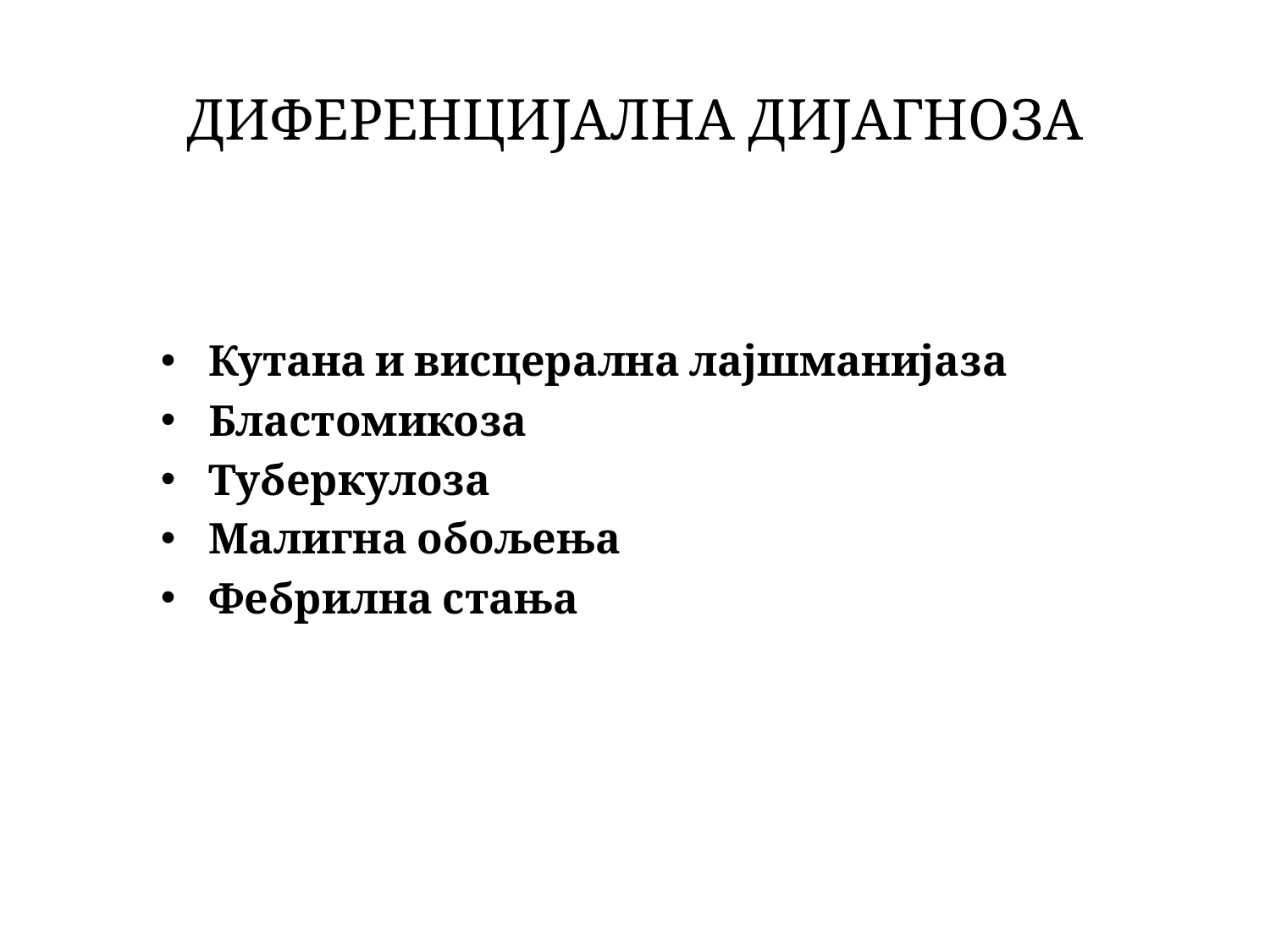

# ДИФЕРЕНЦИЈАЛНА ДИЈАГНОЗА
Кутана и висцерална лајшманијаза
Бластомикоза
Туберкулоза
Малигна обољења
Фебрилна стања